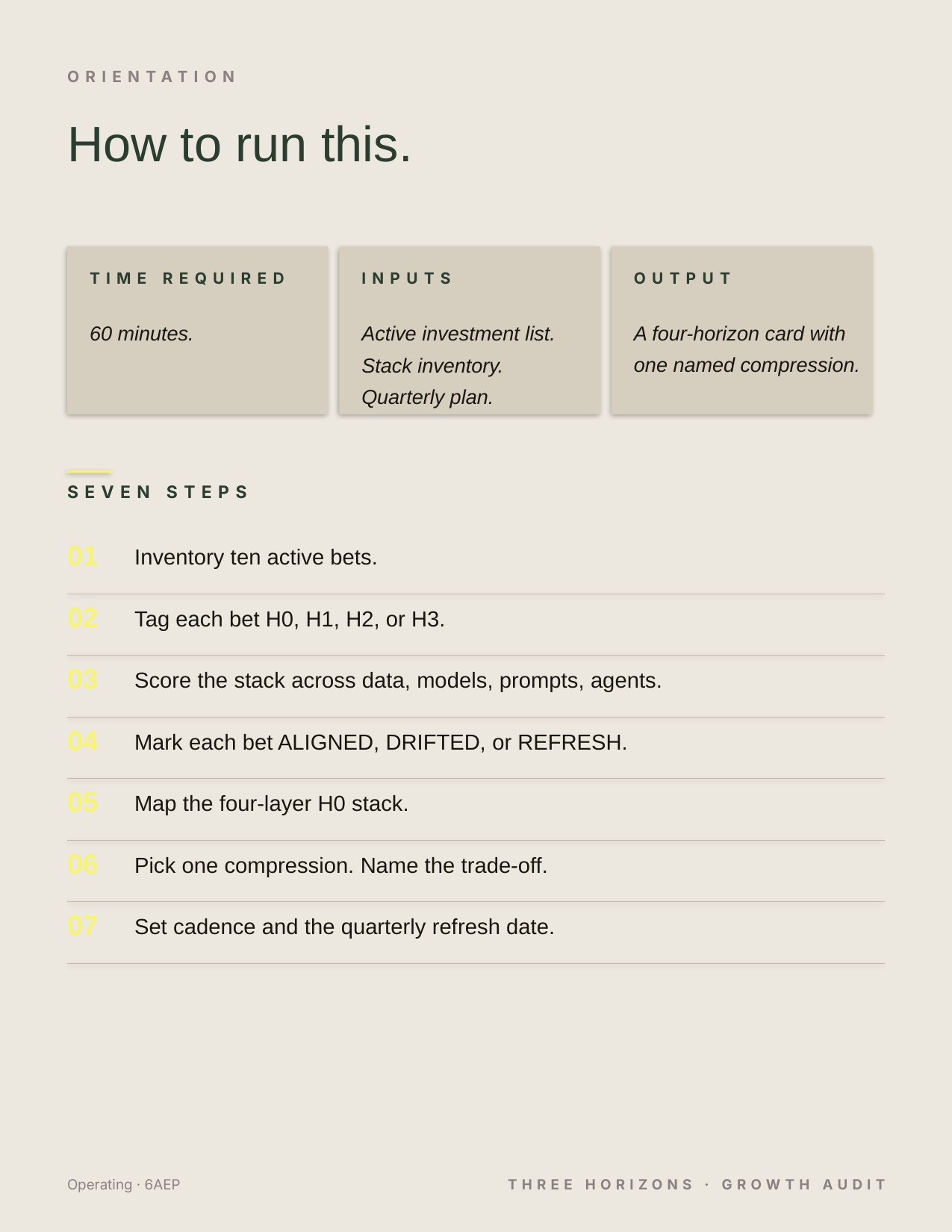

ORIENTATION
How to run this.

TIME REQUIRED
INPUTS
OUTPUT
60 minutes.
Active investment list. Stack inventory. Quarterly plan.
A four-horizon card with one named compression.

SEVEN STEPS
01
Inventory ten active bets.
02
Tag each bet H0, H1, H2, or H3.
03
Score the stack across data, models, prompts, agents.
04
Mark each bet ALIGNED, DRIFTED, or REFRESH.
05
Map the four-layer H0 stack.
06
Pick one compression. Name the trade-off.
07
Set cadence and the quarterly refresh date.
Operating · 6AEP
THREE HORIZONS · GROWTH AUDIT